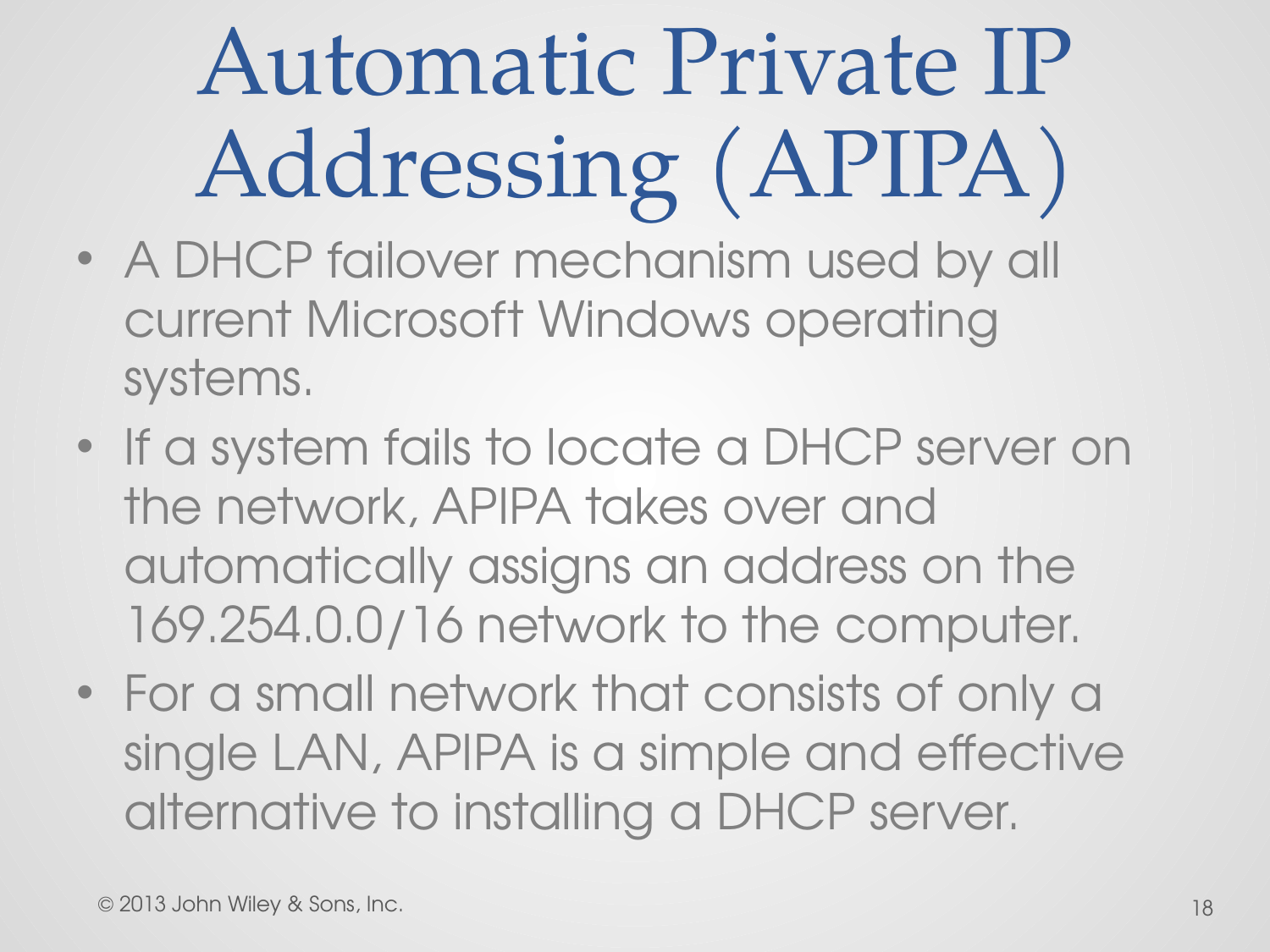

# Automatic Private IP Addressing (APIPA)
A DHCP failover mechanism used by all current Microsoft Windows operating systems.
If a system fails to locate a DHCP server on the network, APIPA takes over and automatically assigns an address on the 169.254.0.0/16 network to the computer.
For a small network that consists of only a single LAN, APIPA is a simple and effective alternative to installing a DHCP server.
© 2013 John Wiley & Sons, Inc.
18